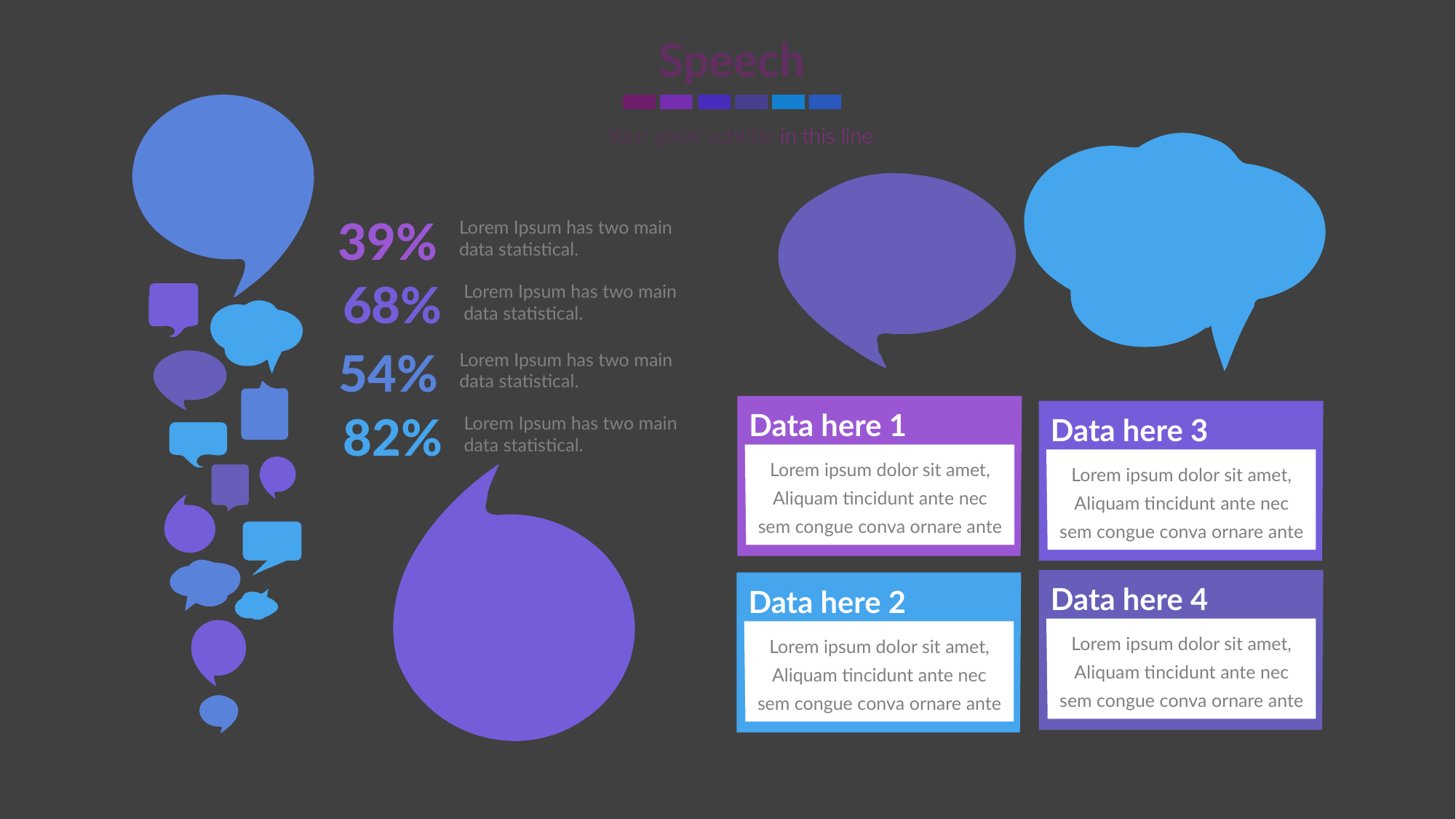

Speech
Your great subtitle in this line

39%
Lorem Ipsum has two main data statistical.
68%
Lorem Ipsum has two main data statistical.
54%
Lorem Ipsum has two main data statistical.

82%

Data here 1
Lorem Ipsum has two main data statistical.
Data here 3

Lorem ipsum dolor sit amet, Aliquam tincidunt ante nec sem congue conva ornare ante

Lorem ipsum dolor sit amet, Aliquam tincidunt ante nec sem congue conva ornare ante

Data here 4
Data here 2

Lorem ipsum dolor sit amet, Aliquam tincidunt ante nec sem congue conva ornare ante

Lorem ipsum dolor sit amet, Aliquam tincidunt ante nec sem congue conva ornare ante